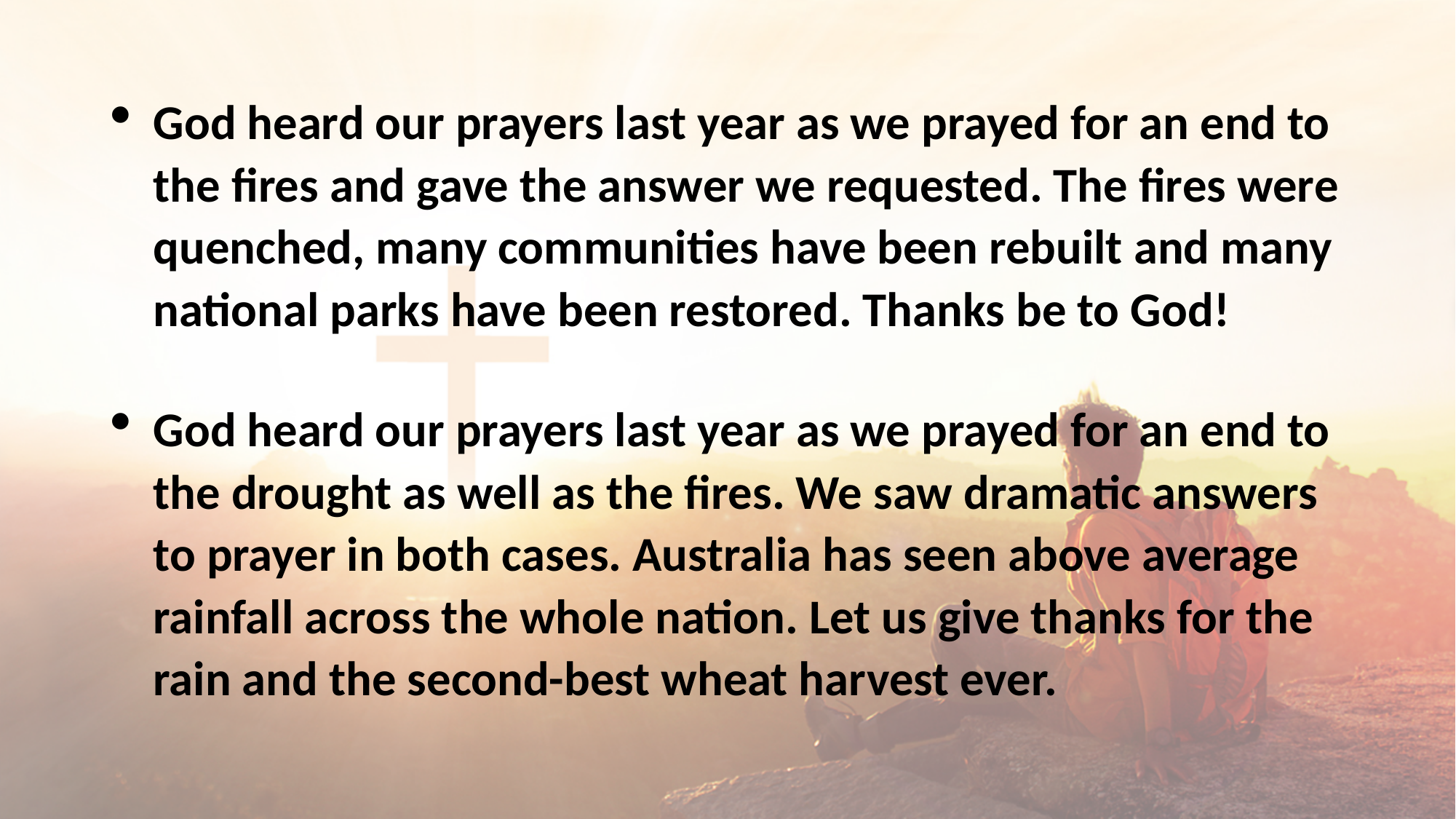

God heard our prayers last year as we prayed for an end to the fires and gave the answer we requested. The fires were quenched, many communities have been rebuilt and many national parks have been restored. Thanks be to God!

God heard our prayers last year as we prayed for an end to the drought as well as the fires. We saw dramatic answers to prayer in both cases. Australia has seen above average rainfall across the whole nation. Let us give thanks for the rain and the second-best wheat harvest ever.
#